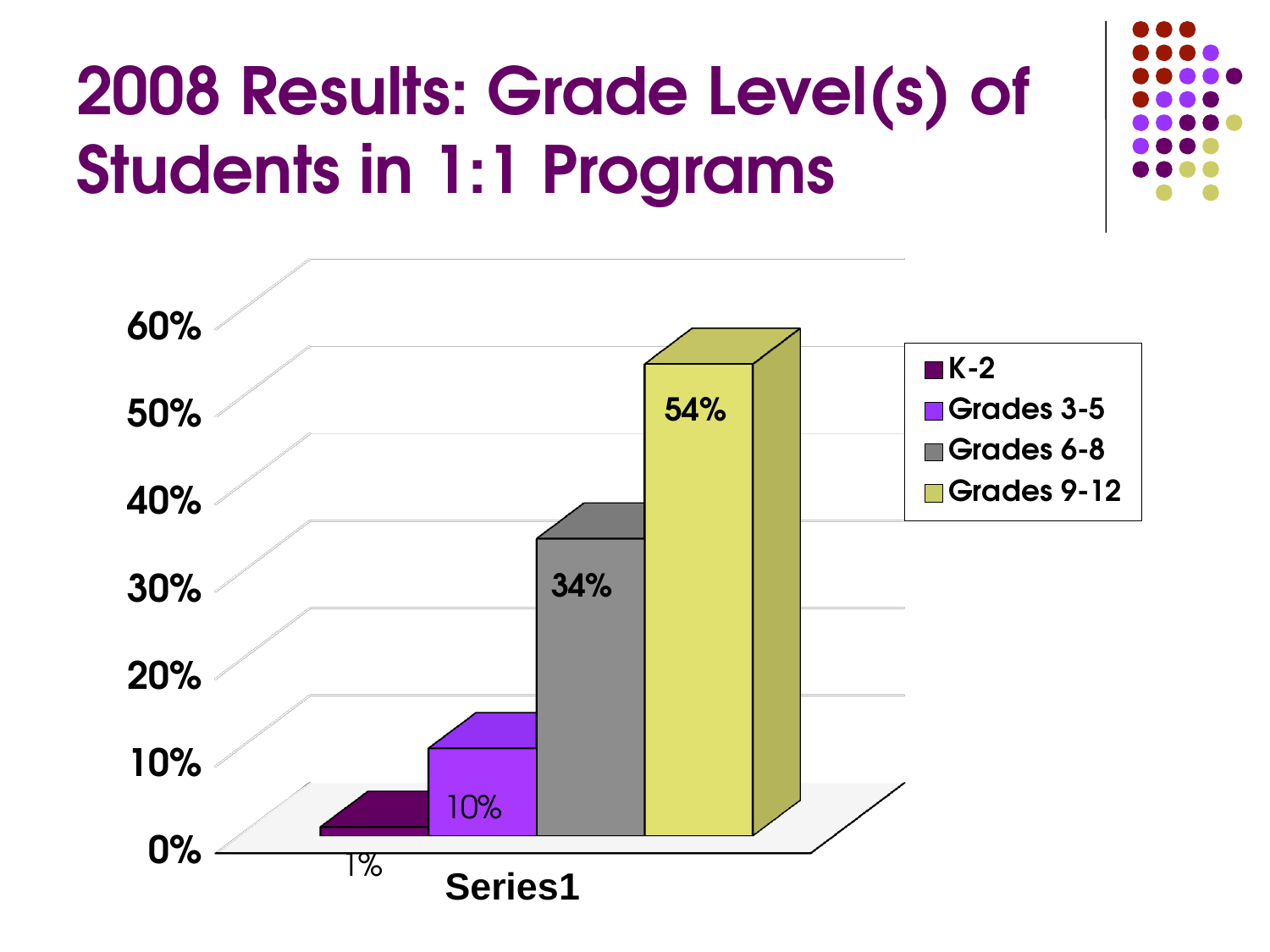

# 2008 Results: Grade Level(s) of Students in 1:1 Programs

[unsupported chart]